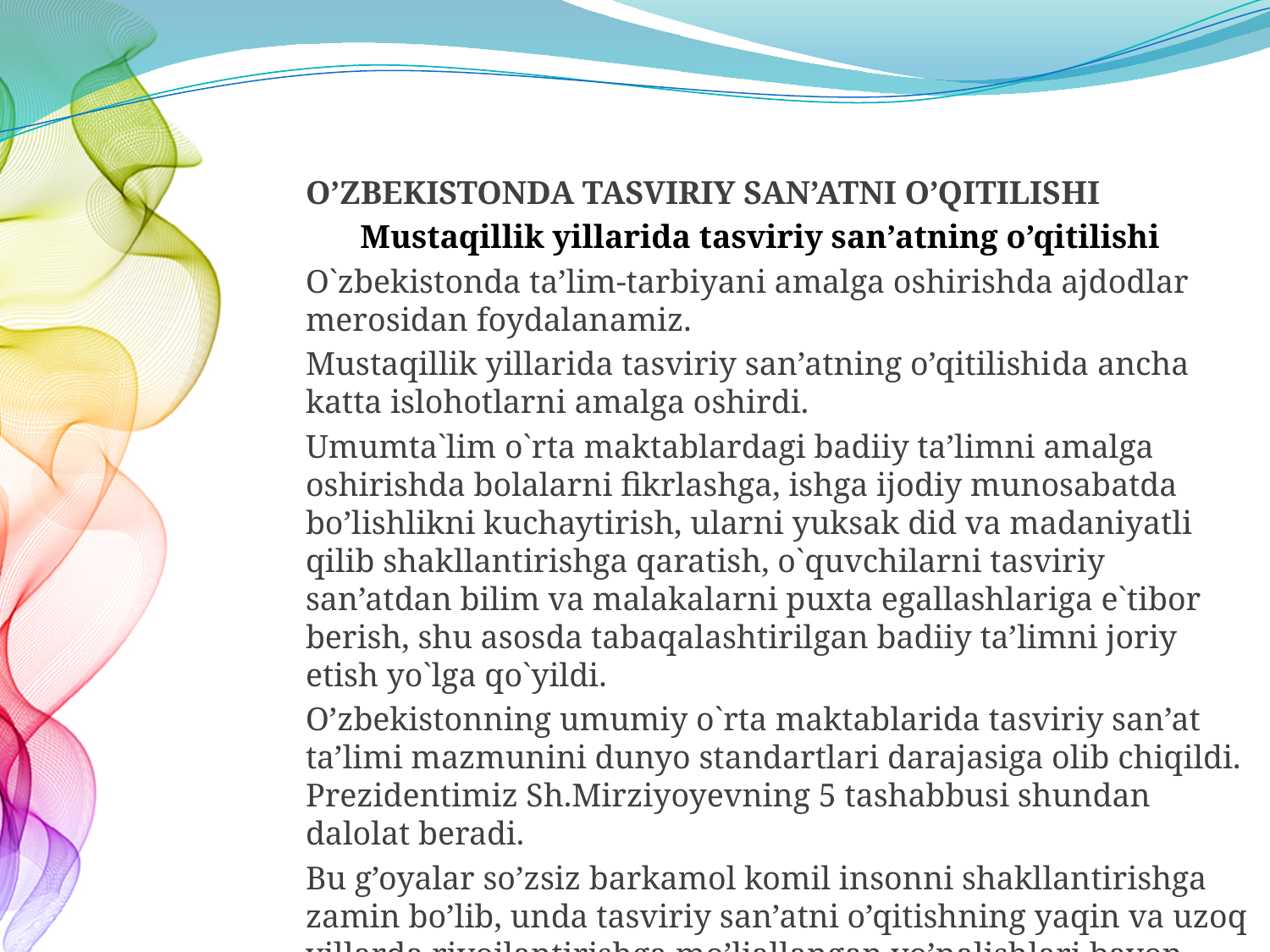

O’ZBEKISTONDA TASVIRIY SAN’ATNI O’QITILISHI
Mustaqillik yillarida tasviriy san’atning o’qitilishi
O`zbekistonda ta’lim-tarbiyani amalga oshirishda ajdodlar merosidan foydalanamiz.
Mustaqillik yillarida tasviriy san’atning o’qitilishida ancha katta islohotlarni amalga oshirdi.
Umumta`lim o`rta maktablardagi badiiy ta’limni amalga oshirishda bolalarni fikrlashga, ishga ijodiy munosabatda bo’lishlikni kuchaytirish, ularni yuksak did va madaniyatli qilib shakllantirishga qaratish, o`quvchilarni tasviriy san’atdan bilim va malakalarni puxta egallashlariga e`tibor berish, shu asosda tabaqalashtirilgan badiiy ta’limni joriy etish yo`lga qo`yildi.
O’zbekistonning umumiy o`rta maktablarida tasviriy san’at ta’limi mazmunini dunyo standartlari darajasiga olib chiqildi. Prezidentimiz Sh.Mirziyoyevning 5 tashabbusi shundan  dalolat beradi.
Bu g’oyalar so’zsiz barkamol komil insonni shakllantirishga zamin bo’lib, unda tasviriy san’atni o’qitishning yaqin va uzoq yillarda rivojlantirishga mo’ljallangan yo’nalishlari bayon etildi.